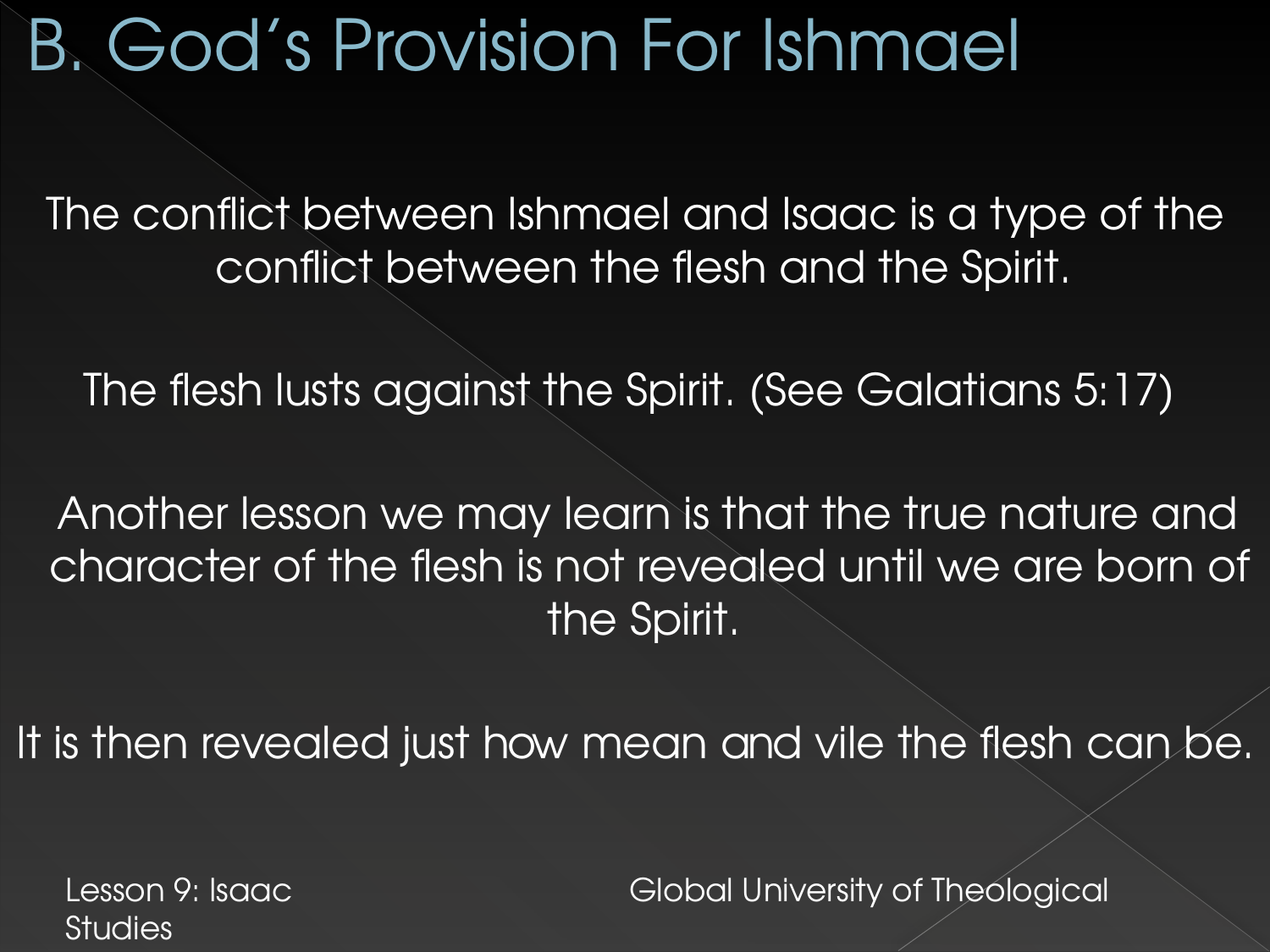

# B. God’s Provision For Ishmael
  The conflict between Ishmael and Isaac is a type of the conflict between the flesh and the Spirit.

  The flesh lusts against the Spirit. (See Galatians 5:17)

    Another lesson we may learn is that the true nature and character of the flesh is not revealed until we are born of the Spirit.

  It is then revealed just how mean and vile the flesh can be.
Lesson 9: Isaac                                      Global University of Theological Studies